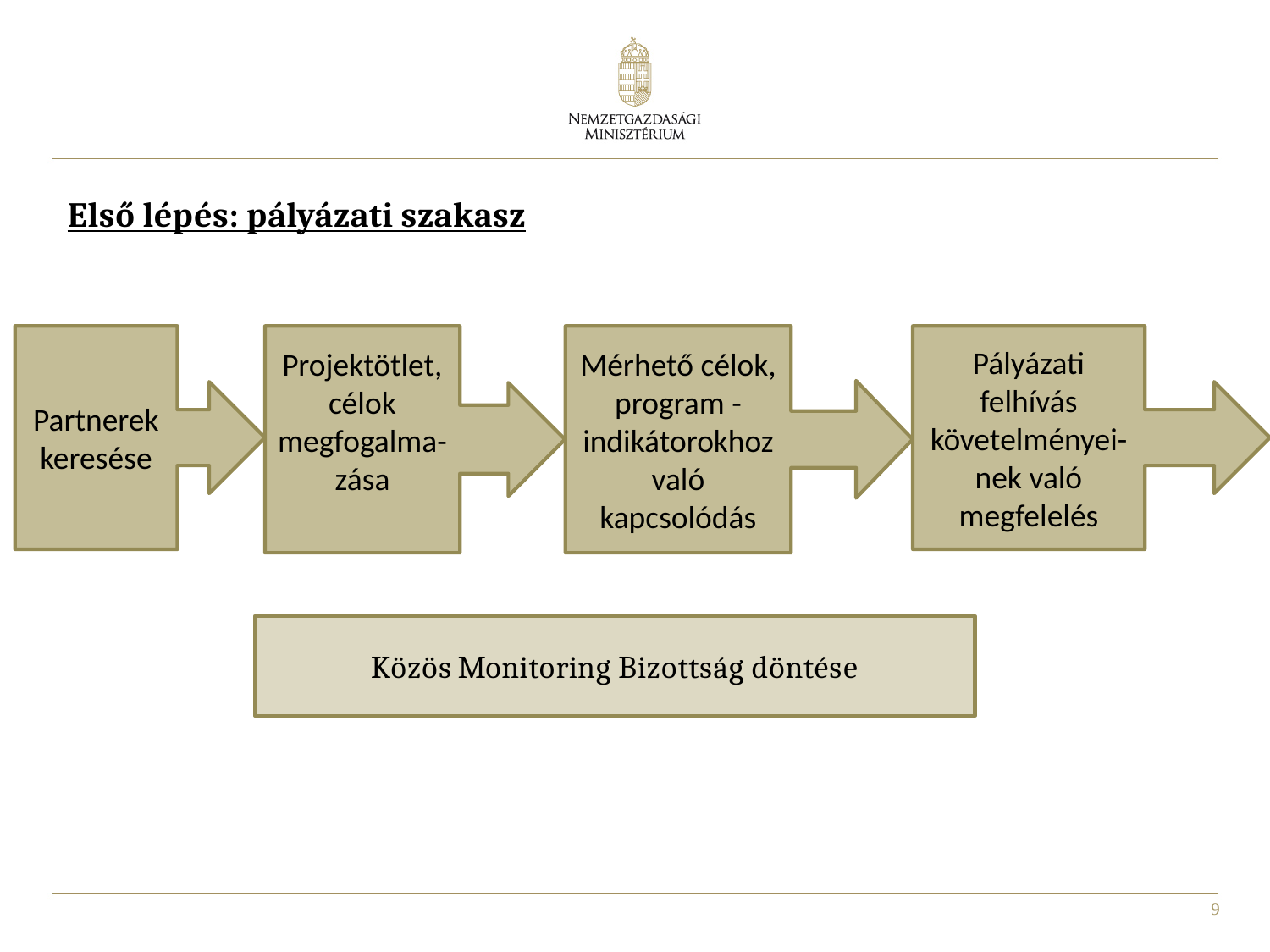

Első lépés: pályázati szakasz
Partnerek keresése
Projektötlet, célok megfogalma- zása

Mérhető célok, program -indikátorokhoz való kapcsolódás
Pályázati felhívás követelményei- nek való megfelelés
Közös Monitoring Bizottság döntése